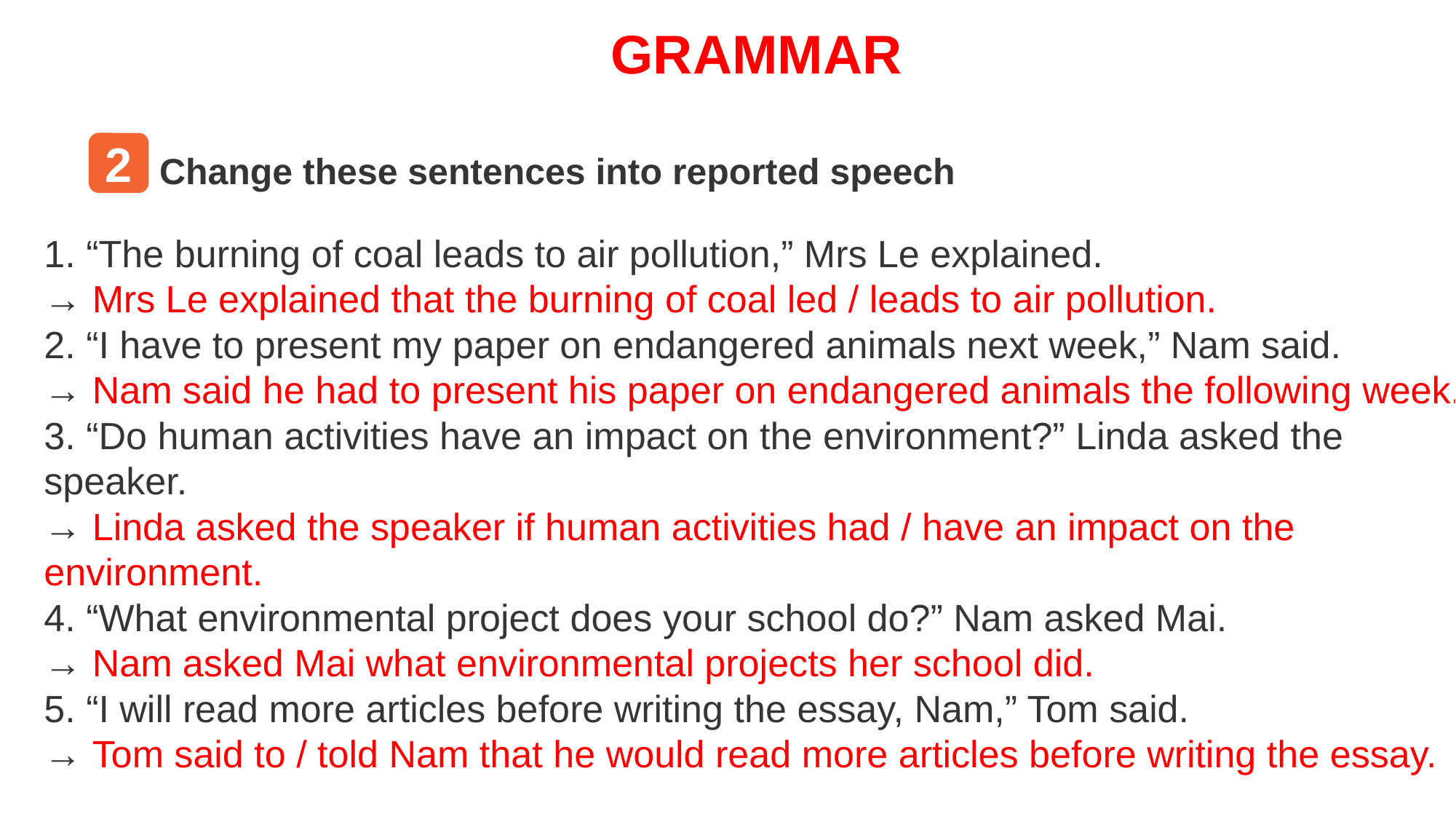

GRAMMAR
2
Change these sentences into reported speech
1. “The burning of coal leads to air pollution,” Mrs Le explained.
→ Mrs Le explained that the burning of coal led / leads to air pollution.
2. “I have to present my paper on endangered animals next week,” Nam said.
→ Nam said he had to present his paper on endangered animals the following week.
3. “Do human activities have an impact on the environment?” Linda asked the speaker.
→ Linda asked the speaker if human activities had / have an impact on the environment.
4. “What environmental project does your school do?” Nam asked Mai.
→ Nam asked Mai what environmental projects her school did.
5. “I will read more articles before writing the essay, Nam,” Tom said.
→ Tom said to / told Nam that he would read more articles before writing the essay.